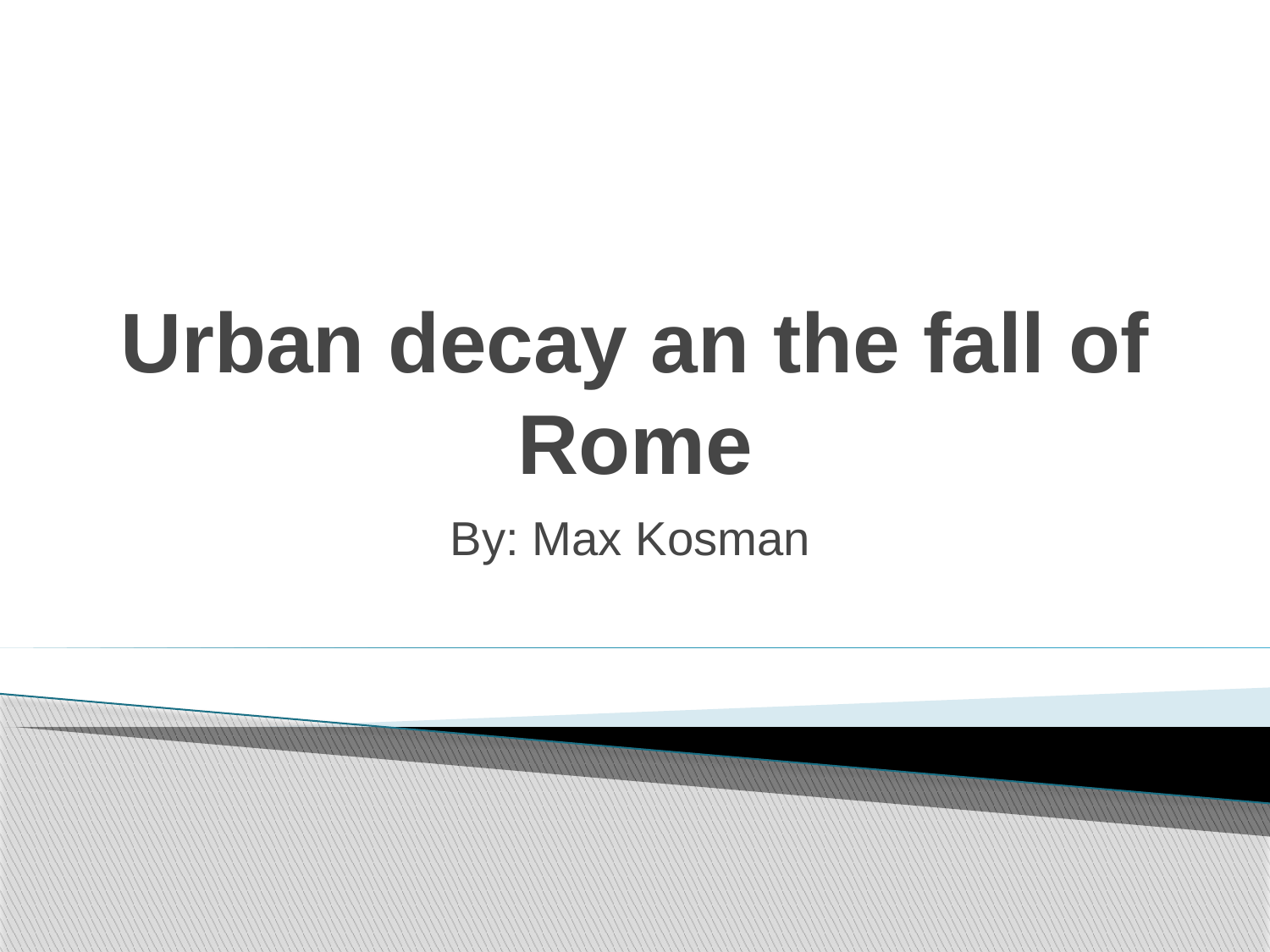

# Urban decay an the fall of Rome
By: Max Kosman